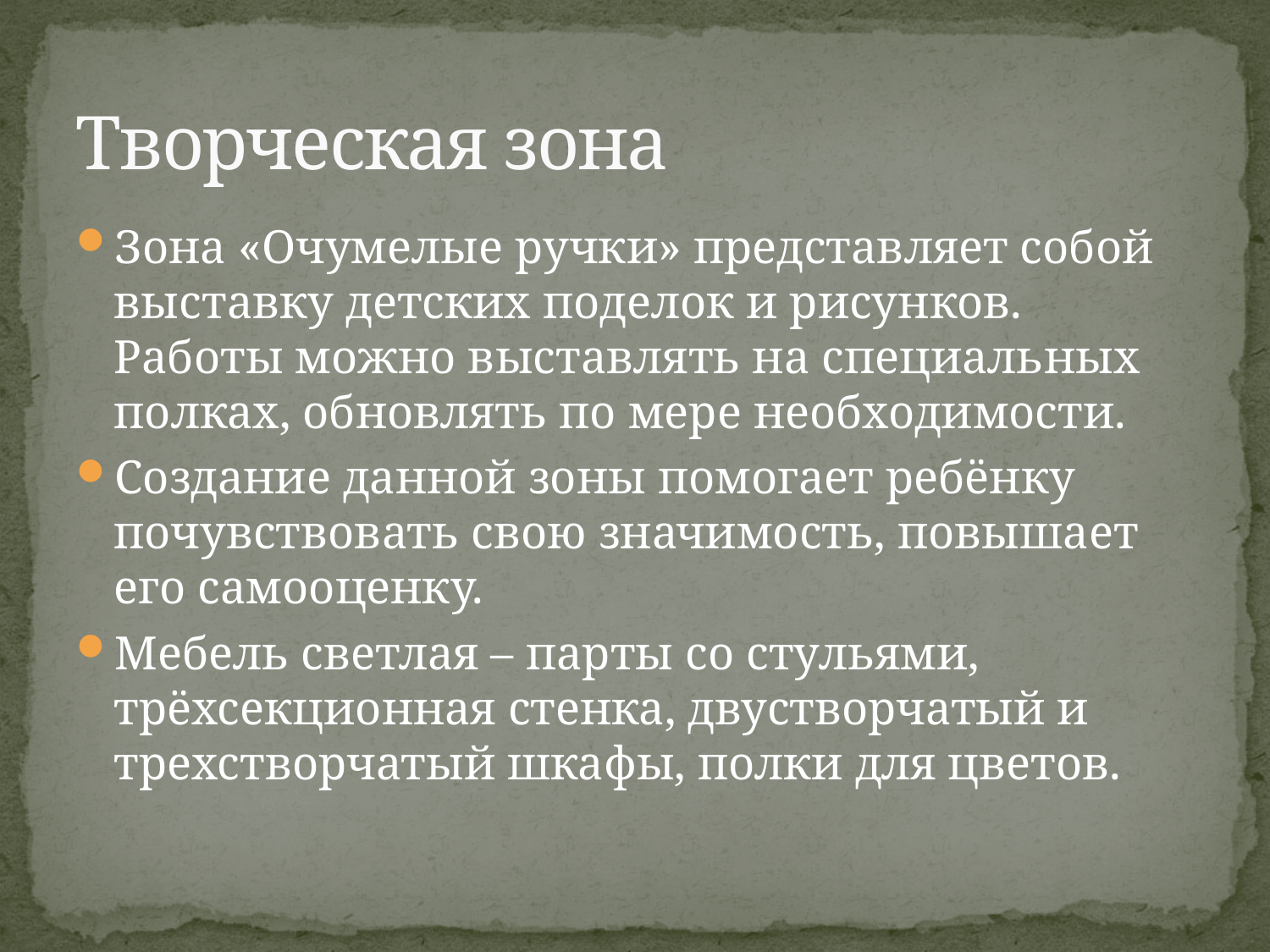

# Творческая зона
Зона «Очумелые ручки» представляет собой выставку детских поделок и рисунков. Работы можно выставлять на специальных полках, обновлять по мере необходимости.
Создание данной зоны помогает ребёнку почувствовать свою значимость, повышает его самооценку.
Мебель светлая – парты со стульями, трёхсекционная стенка, двустворчатый и трехстворчатый шкафы, полки для цветов.